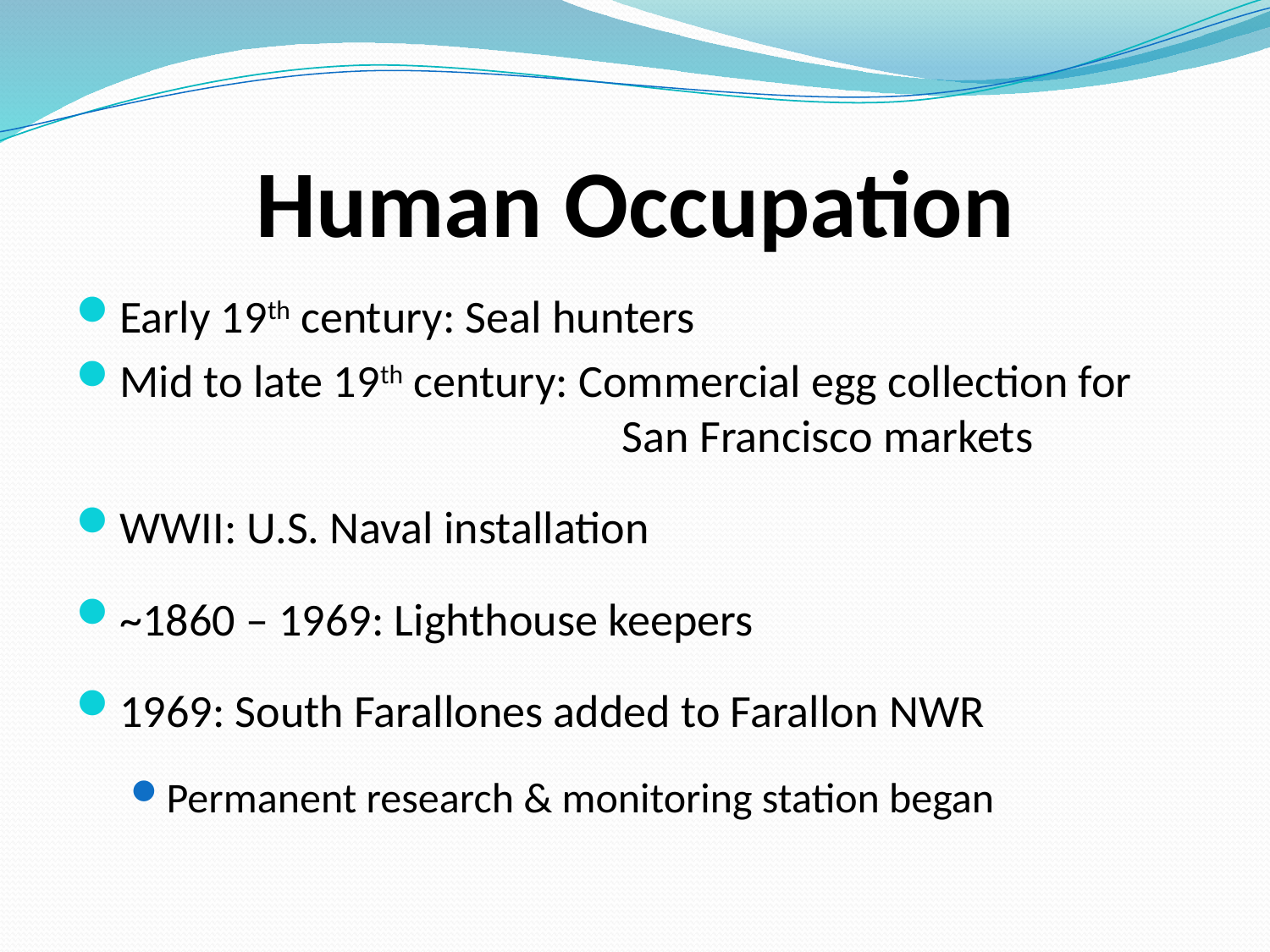

# Human Occupation
Early 19th century: Seal hunters
Mid to late 19th century: Commercial egg collection for 				San Francisco markets
WWII: U.S. Naval installation
~1860 – 1969: Lighthouse keepers
1969: South Farallones added to Farallon NWR
Permanent research & monitoring station began